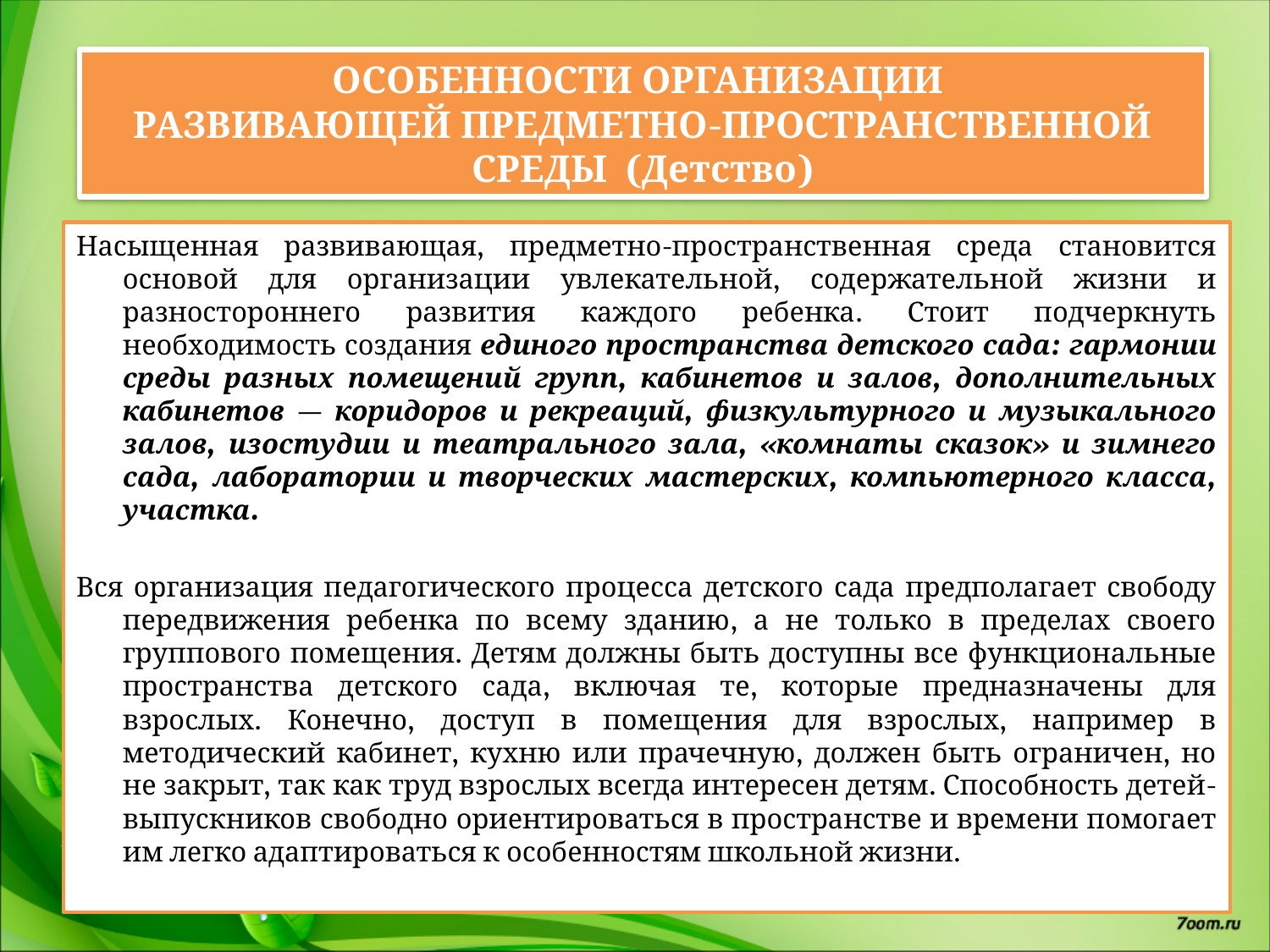

# ОСОБЕННОСТИ ОРГАНИЗАЦИИ РАЗВИВАЮЩЕЙ ПРЕДМЕТНО-ПРОСТРАНСТВЕННОЙ СРЕДЫ  (Детство)
Насыщенная развивающая, предметно-пространственная среда становится основой для организации увлекательной, содержательной жизни и разностороннего развития каждого ребенка. Стоит подчеркнуть необходимость создания единого пространства детского сада: гармонии среды разных помещений групп, кабинетов и залов, дополнительных кабинетов — коридоров и рекреаций, физкультурного и музыкального залов, изостудии и театрального зала, «комнаты сказок» и зимнего сада, лаборатории и творческих мастерских, компьютерного класса, участка.

Вся организация педагогического процесса детского сада предполагает свободу передвижения ребенка по всему зданию, а не только в пределах своего группового помещения. Детям должны быть доступны все функциональные пространства детского сада, включая те, которые предназначены для взрослых. Конечно, доступ в помещения для взрослых, например в методический кабинет, кухню или прачечную, должен быть ограничен, но не закрыт, так как труд взрослых всегда интересен детям. Способность детей-выпускников свободно ориентироваться в пространстве и времени помогает им легко адаптироваться к особенностям школьной жизни.